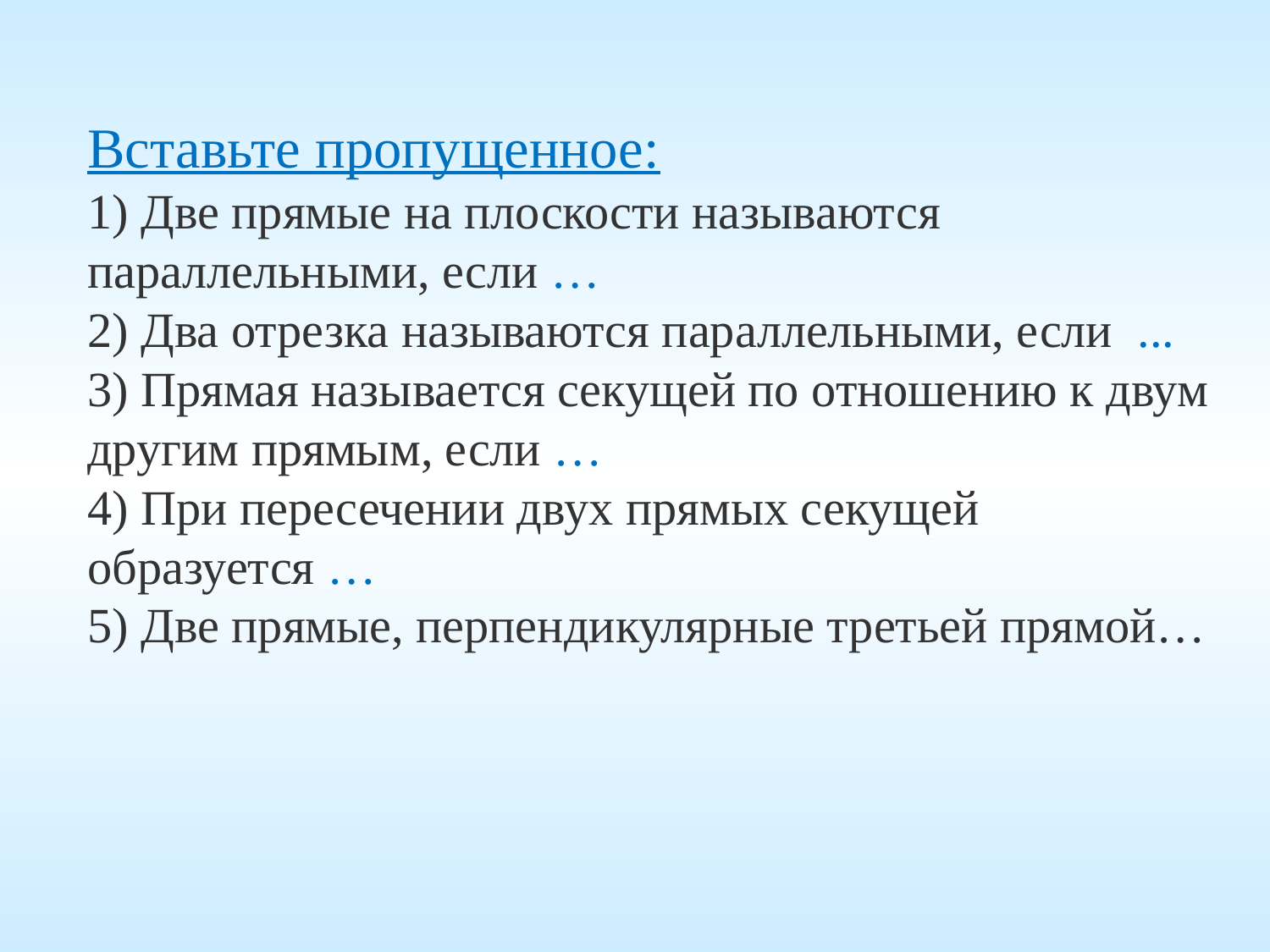

Вставьте пропущенное:
1) Две прямые на плоскости называются параллельными, если …
2) Два отрезка называются параллельными, если  ...
3) Прямая называется секущей по отношению к двум другим прямым, если …
4) При пересечении двух прямых секущей образуется …
5) Две прямые, перпендикулярные третьей прямой…